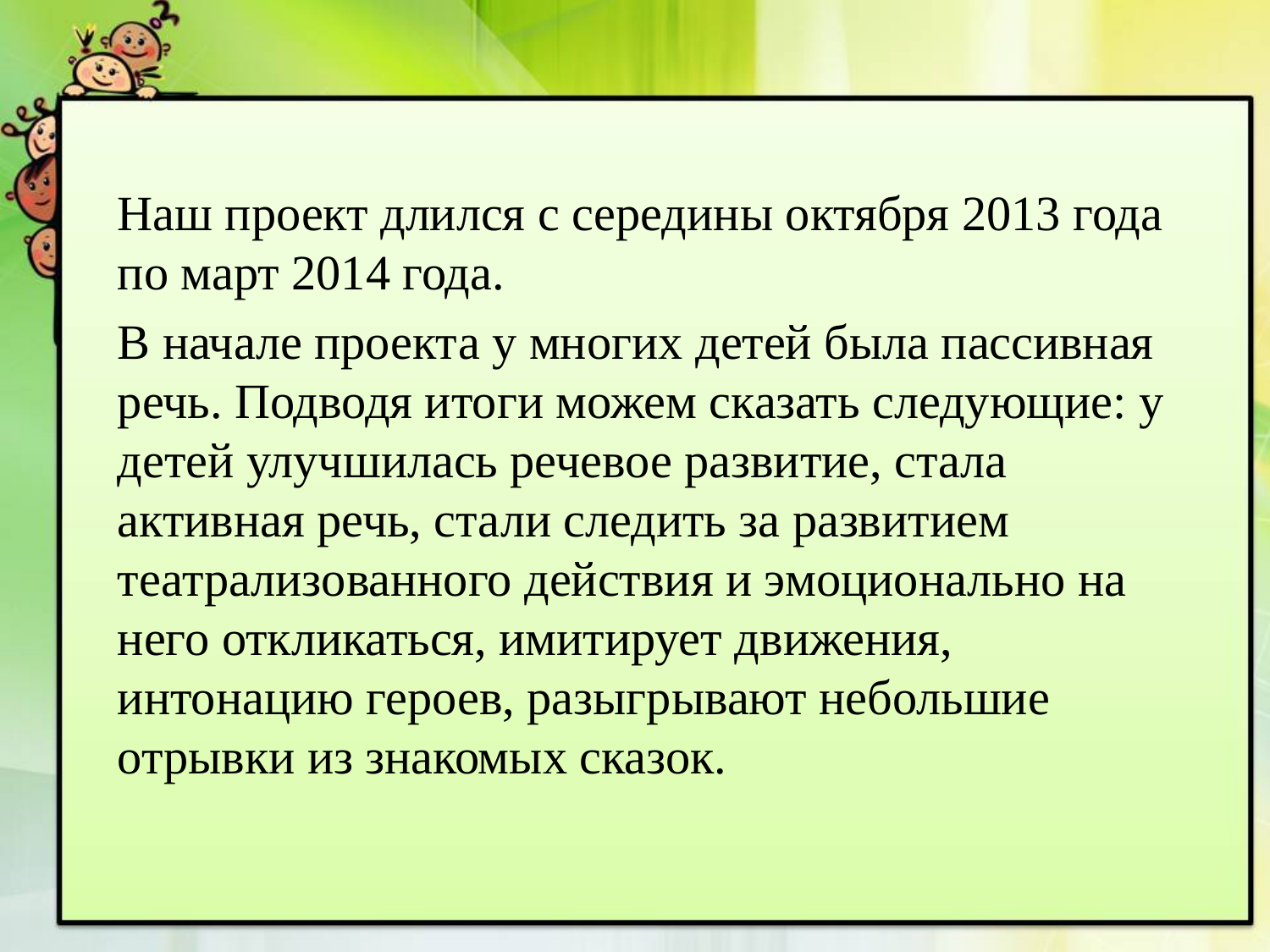

Наш проект длился с середины октября 2013 года по март 2014 года.
В начале проекта у многих детей была пассивная речь. Подводя итоги можем сказать следующие: у детей улучшилась речевое развитие, стала активная речь, стали следить за развитием театрализованного действия и эмоционально на него откликаться, имитирует движения, интонацию героев, разыгрывают небольшие отрывки из знакомых сказок.